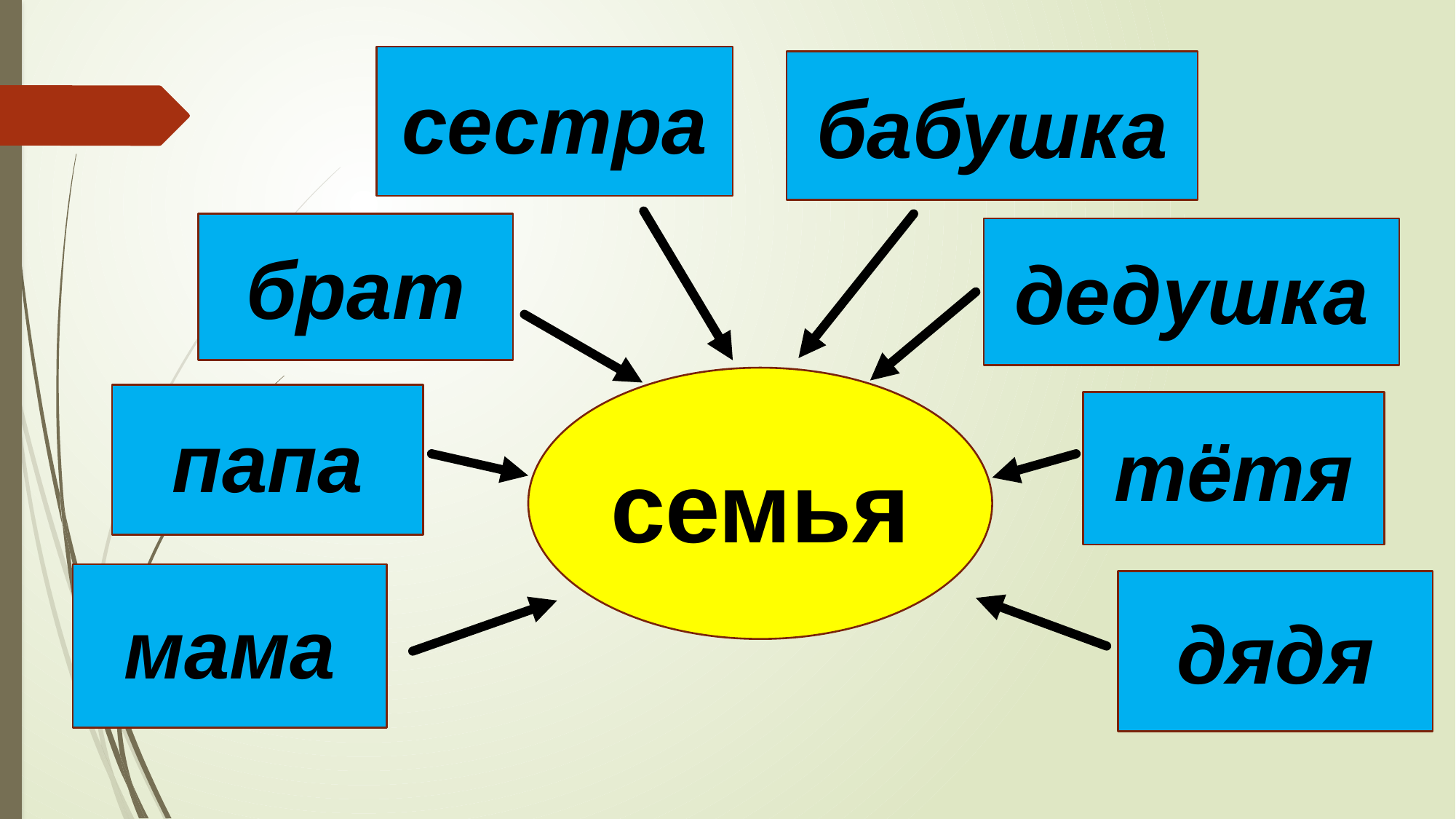

сестра
бабушка
брат
дедушка
семья
папа
тётя
мама
дядя